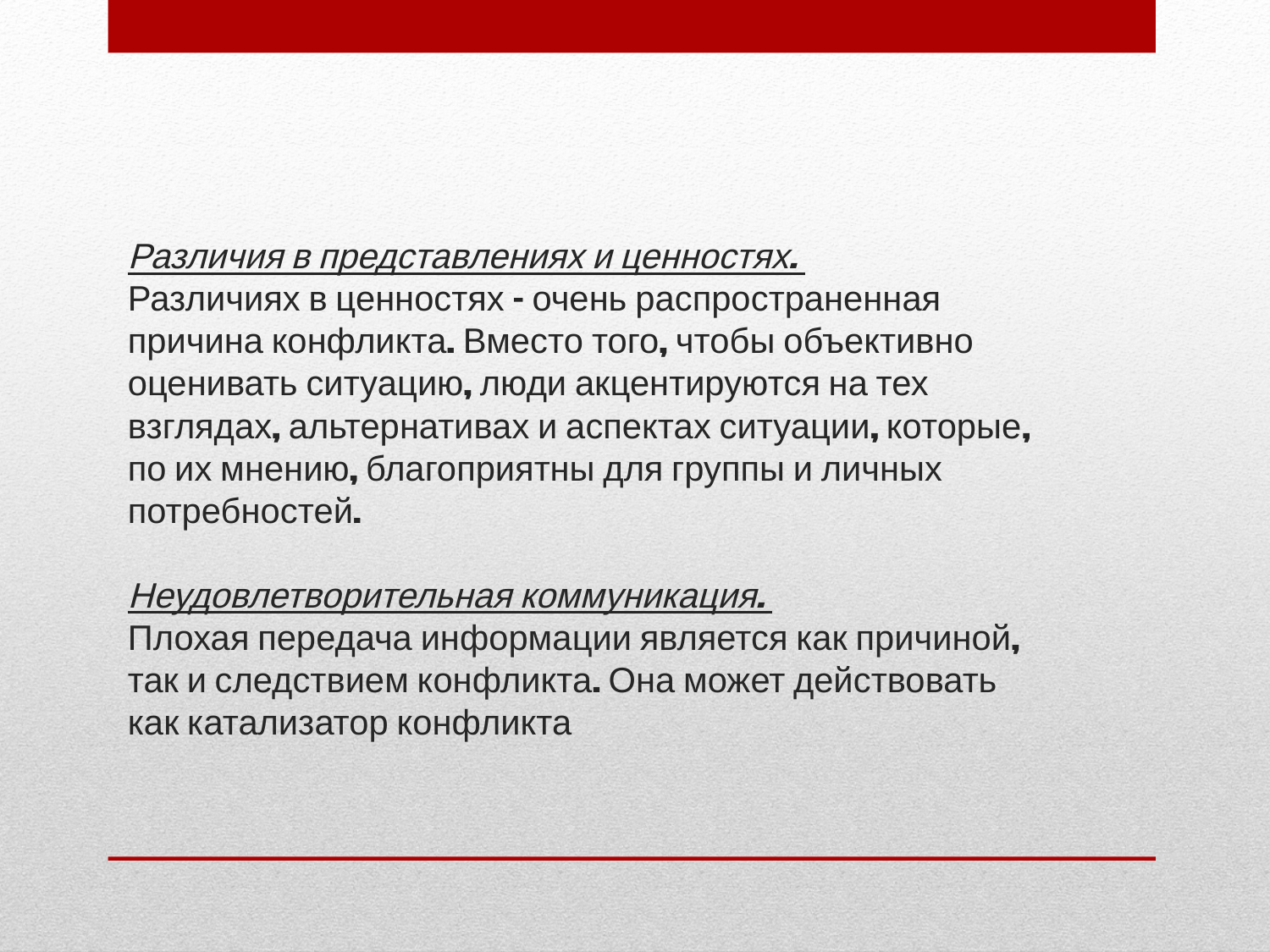

# Различия в представлениях и ценностях. Различиях в ценностях - очень распространенная причина конфликта. Вместо того, чтобы объективно оценивать ситуацию, люди акцентируются на тех взглядах, альтернативах и аспектах ситуации, которые, по их мнению, благоприятны для группы и личных потребностей. Неудовлетворительная коммуникация. Плохая передача информации является как причиной, так и следствием конфликта. Она может действовать как катализатор конфликта